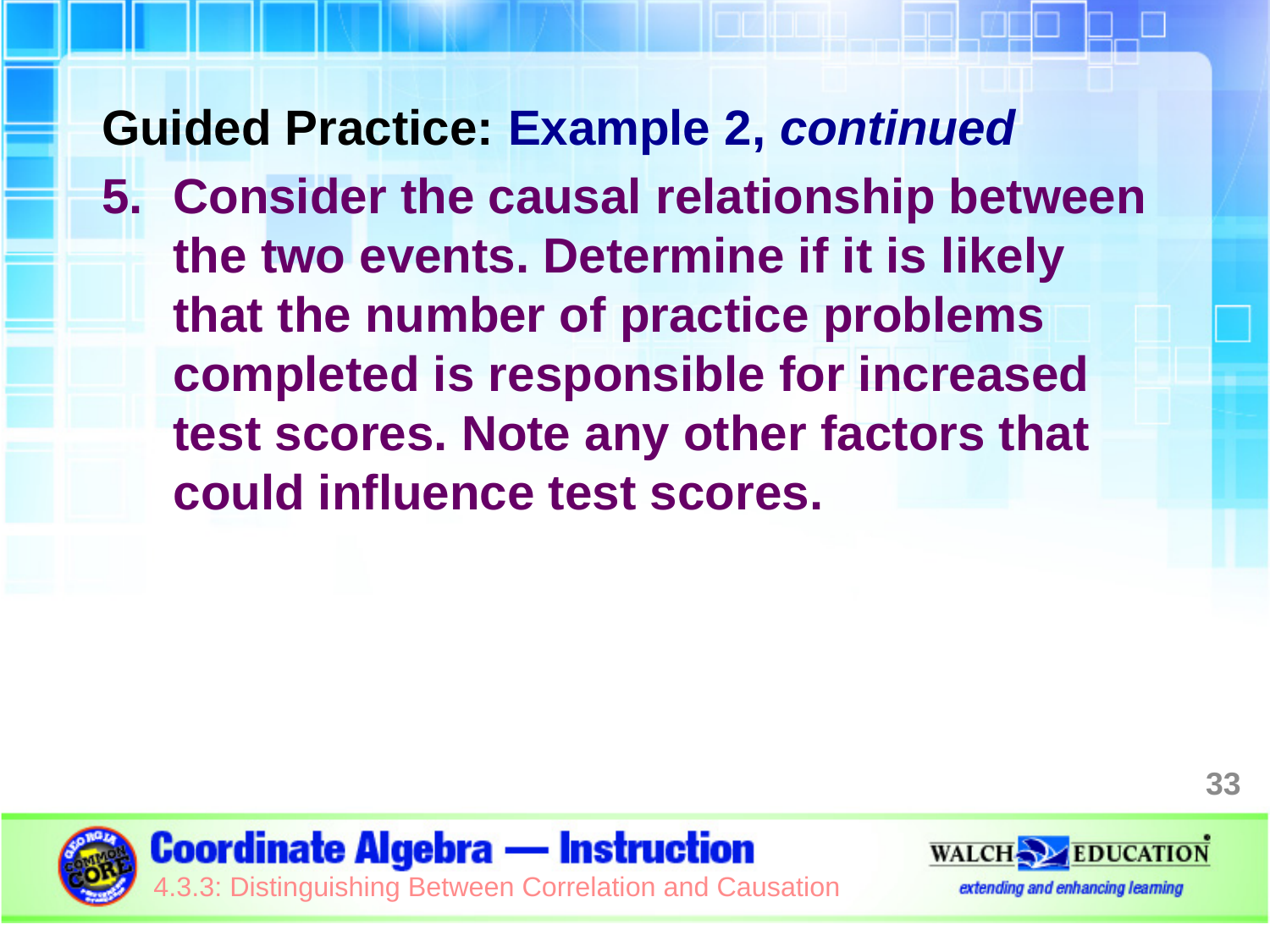

Guided Practice: Example 2, continued
Consider the causal relationship between the two events. Determine if it is likely that the number of practice problems completed is responsible for increased test scores. Note any other factors that could influence test scores.

33
4.3.3: Distinguishing Between Correlation and Causation